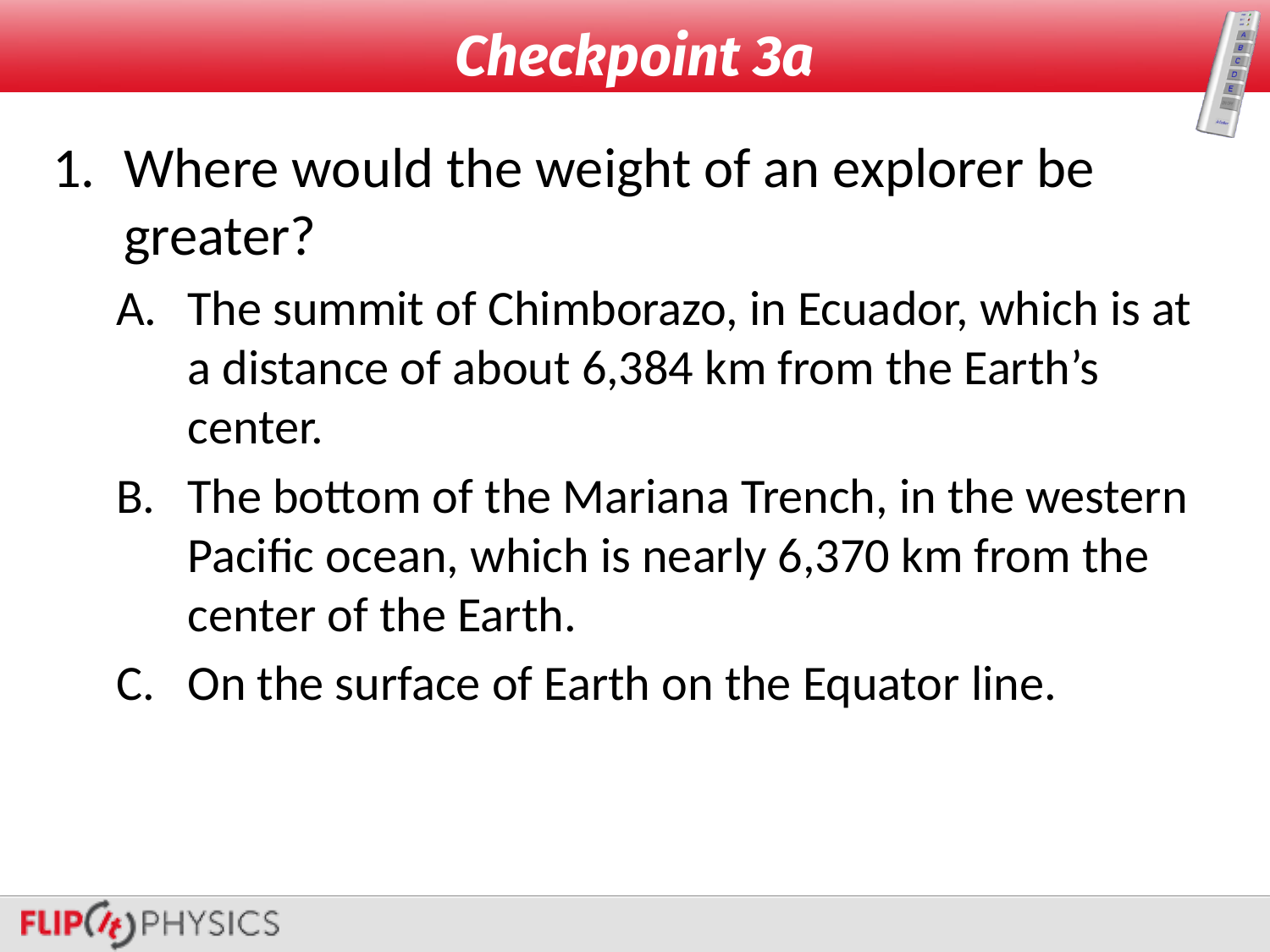

# Checkpoint 3a
Where would the weight of an explorer be greater?
The summit of Chimborazo, in Ecuador, which is at a distance of about 6,384 km from the Earth’s center.
The bottom of the Mariana Trench, in the western Pacific ocean, which is nearly 6,370 km from the center of the Earth.
On the surface of Earth on the Equator line.